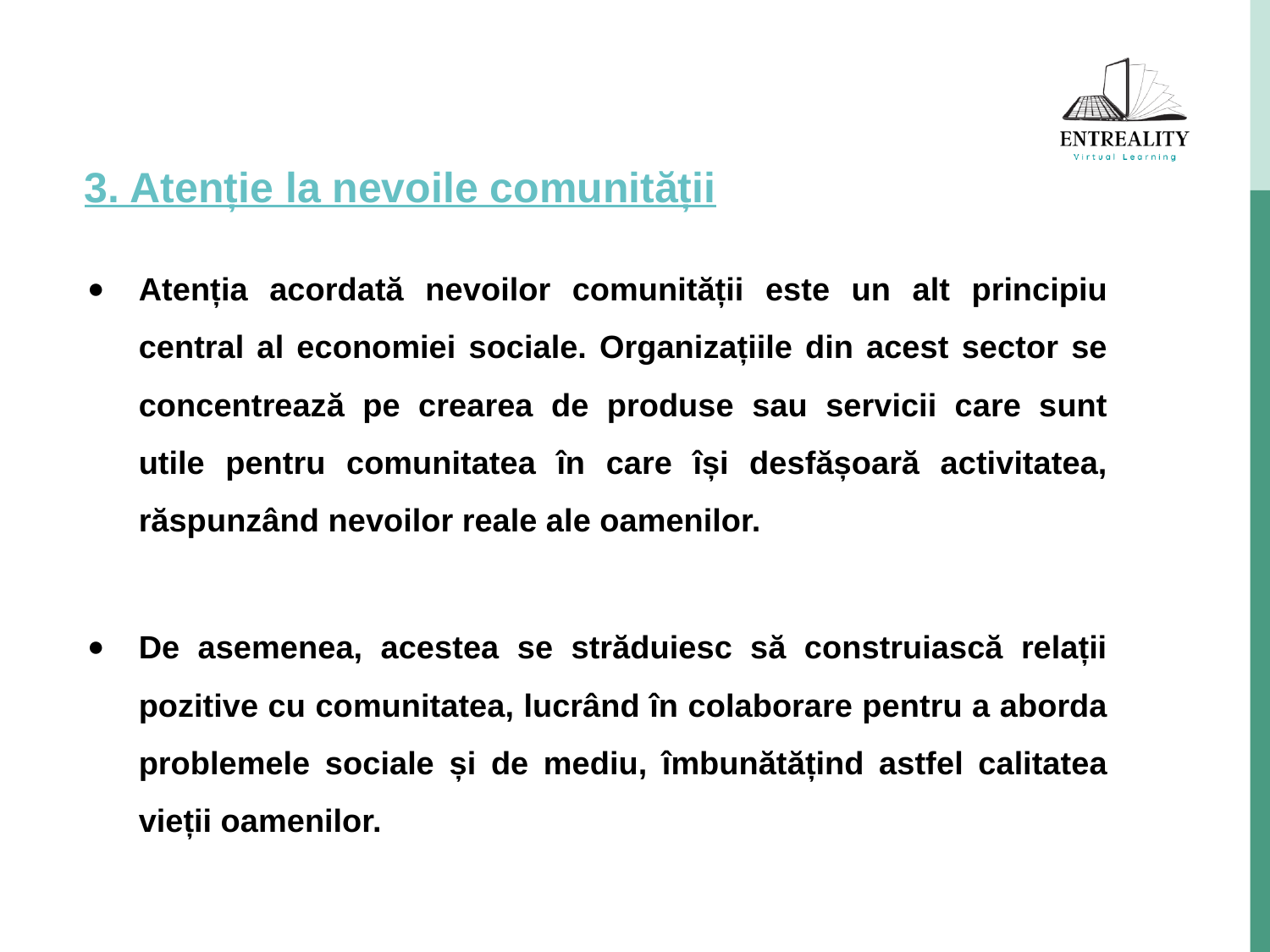

# 3. Atenție la nevoile comunității
Atenția acordată nevoilor comunității este un alt principiu central al economiei sociale. Organizațiile din acest sector se concentrează pe crearea de produse sau servicii care sunt utile pentru comunitatea în care își desfășoară activitatea, răspunzând nevoilor reale ale oamenilor.

De asemenea, acestea se străduiesc să construiască relații pozitive cu comunitatea, lucrând în colaborare pentru a aborda problemele sociale și de mediu, îmbunătățind astfel calitatea vieții oamenilor.